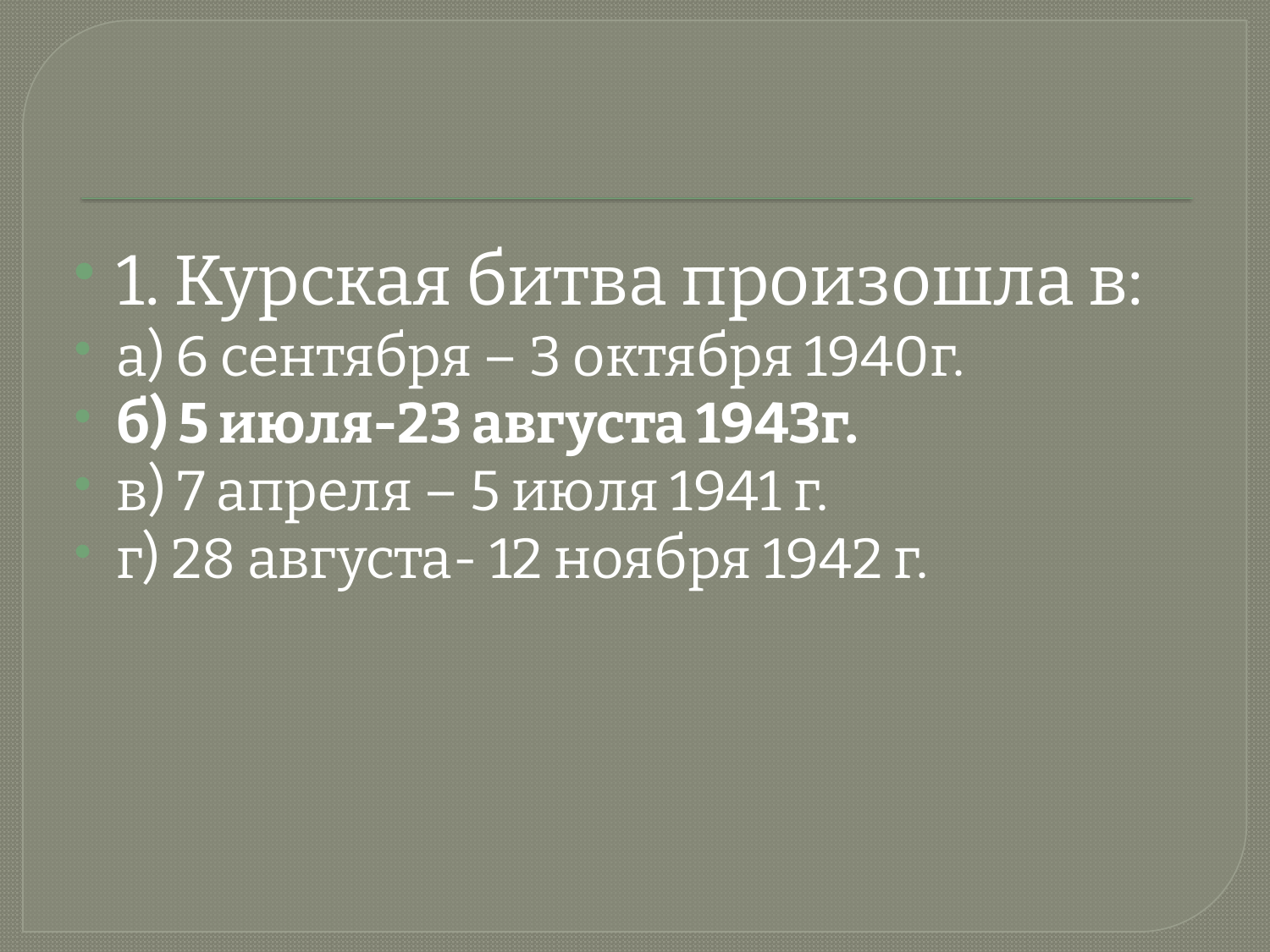

#
1. Курская битва произошла в:
а) 6 сентября – 3 октября 1940г.
б) 5 июля-23 августа 1943г.
в) 7 апреля – 5 июля 1941 г.
г) 28 августа- 12 ноября 1942 г.